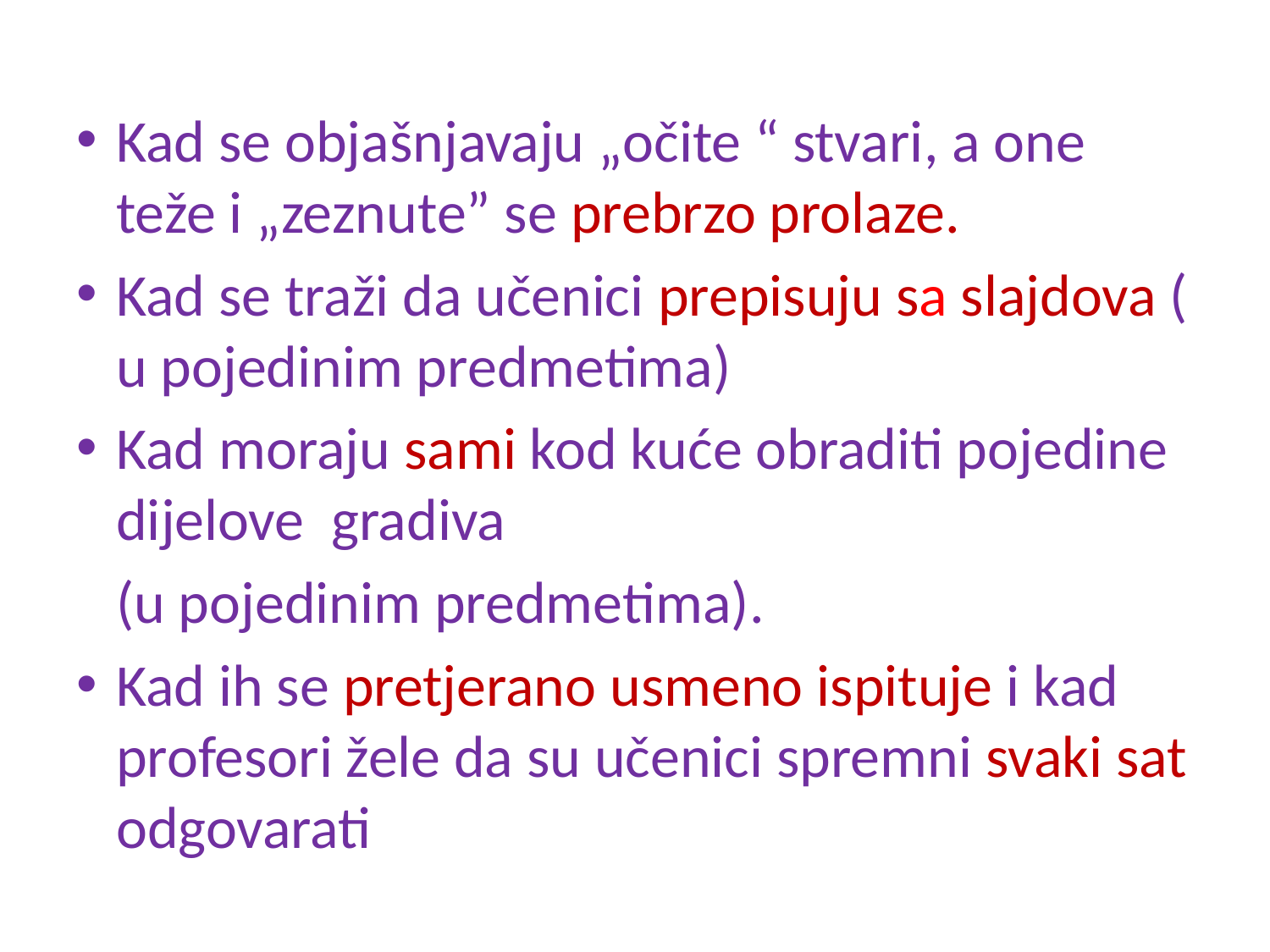

Kad se objašnjavaju „očite “ stvari, a one teže i „zeznute” se prebrzo prolaze.
Kad se traži da učenici prepisuju sa slajdova ( u pojedinim predmetima)
Kad moraju sami kod kuće obraditi pojedine dijelove  gradiva
   (u pojedinim predmetima).
Kad ih se pretjerano usmeno ispituje i kad profesori žele da su učenici spremni svaki sat odgovarati